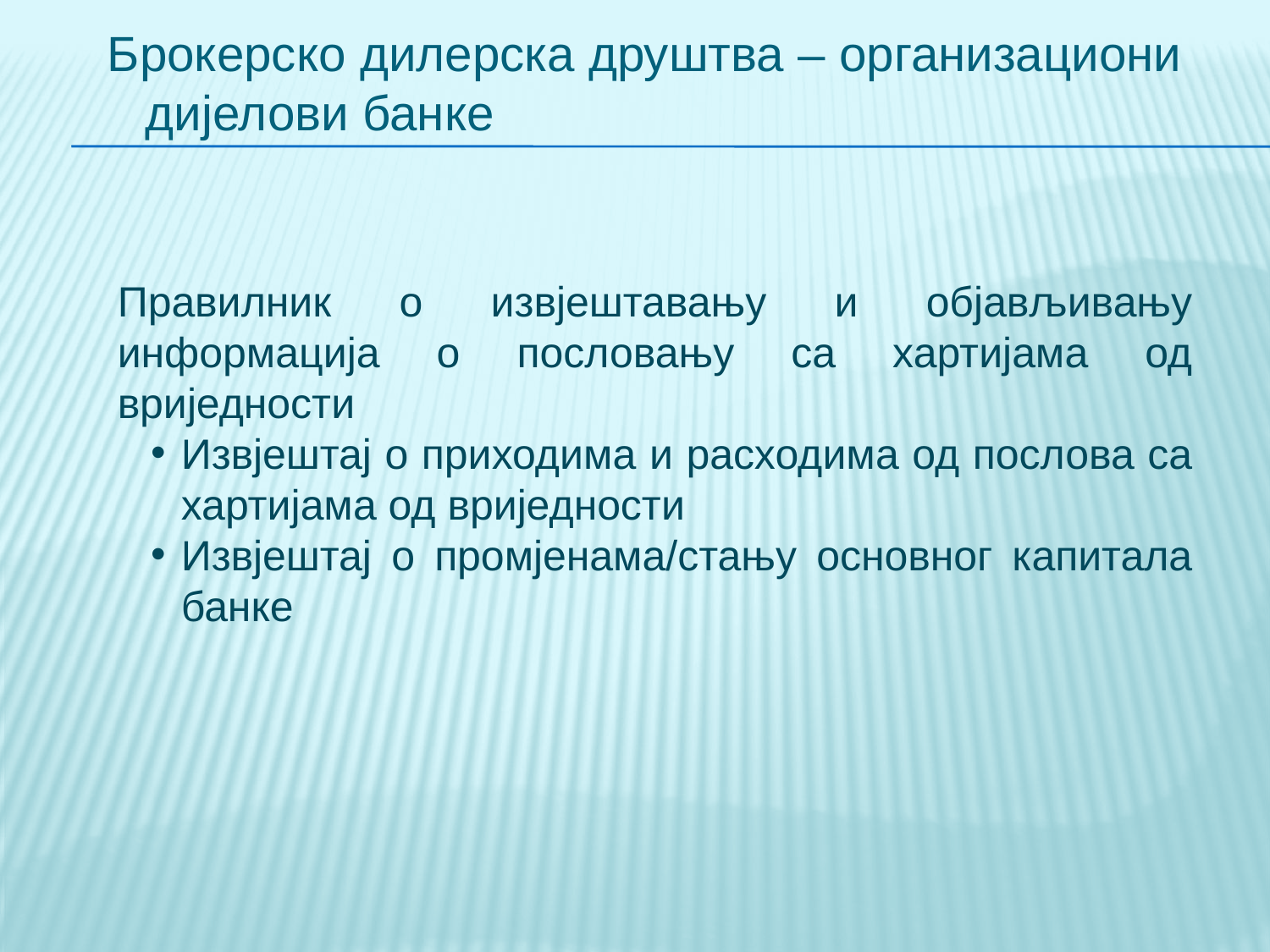

Брокерско дилерска друштва – организациони дијелови банке

Правилник о извјештавању и објављивању информација о пословању са хартијама од вриједности
Извјештај о приходима и расходима од послова са хартијама од вриједности
Извјештај о промјенама/стању основног капитала банке